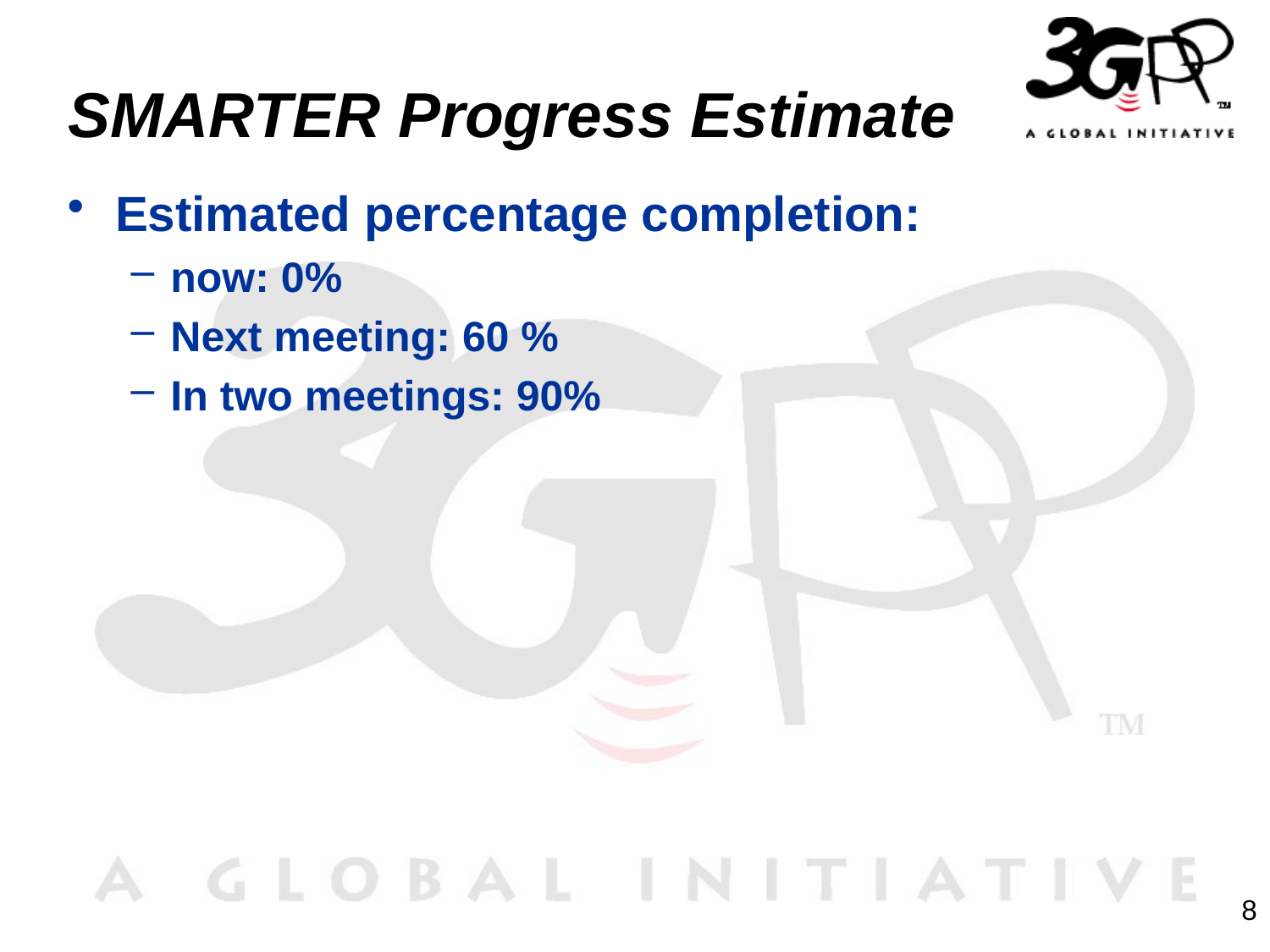

# SMARTER Progress Estimate
Estimated percentage completion:
now: 0%
Next meeting: 60 %
In two meetings: 90%

8